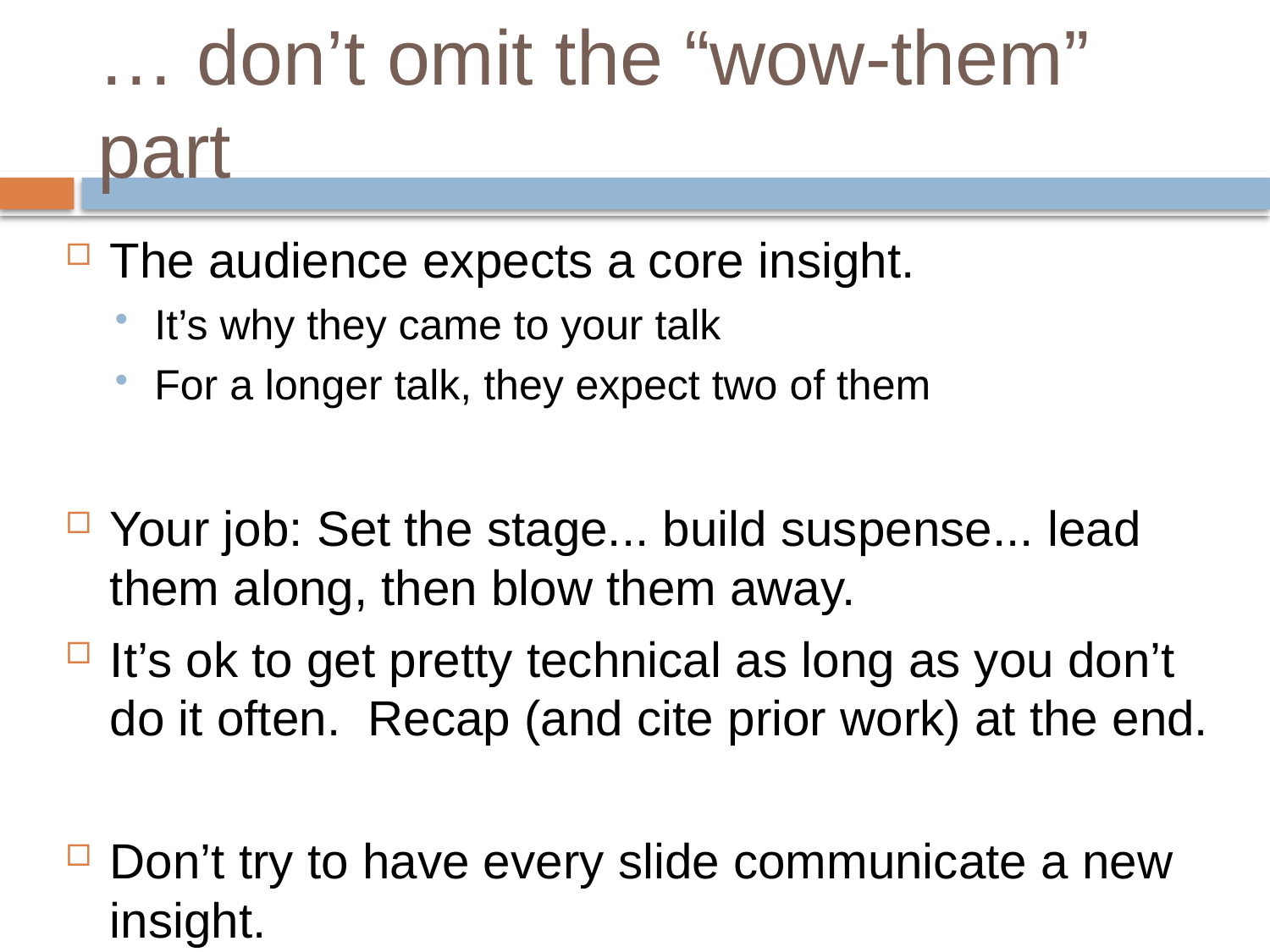

# … don’t omit the “wow-them” part
The audience expects a core insight.
It’s why they came to your talk
For a longer talk, they expect two of them

Your job: Set the stage... build suspense... lead them along, then blow them away.
It’s ok to get pretty technical as long as you don’t do it often.  Recap (and cite prior work) at the end.

Don’t try to have every slide communicate a new insight.